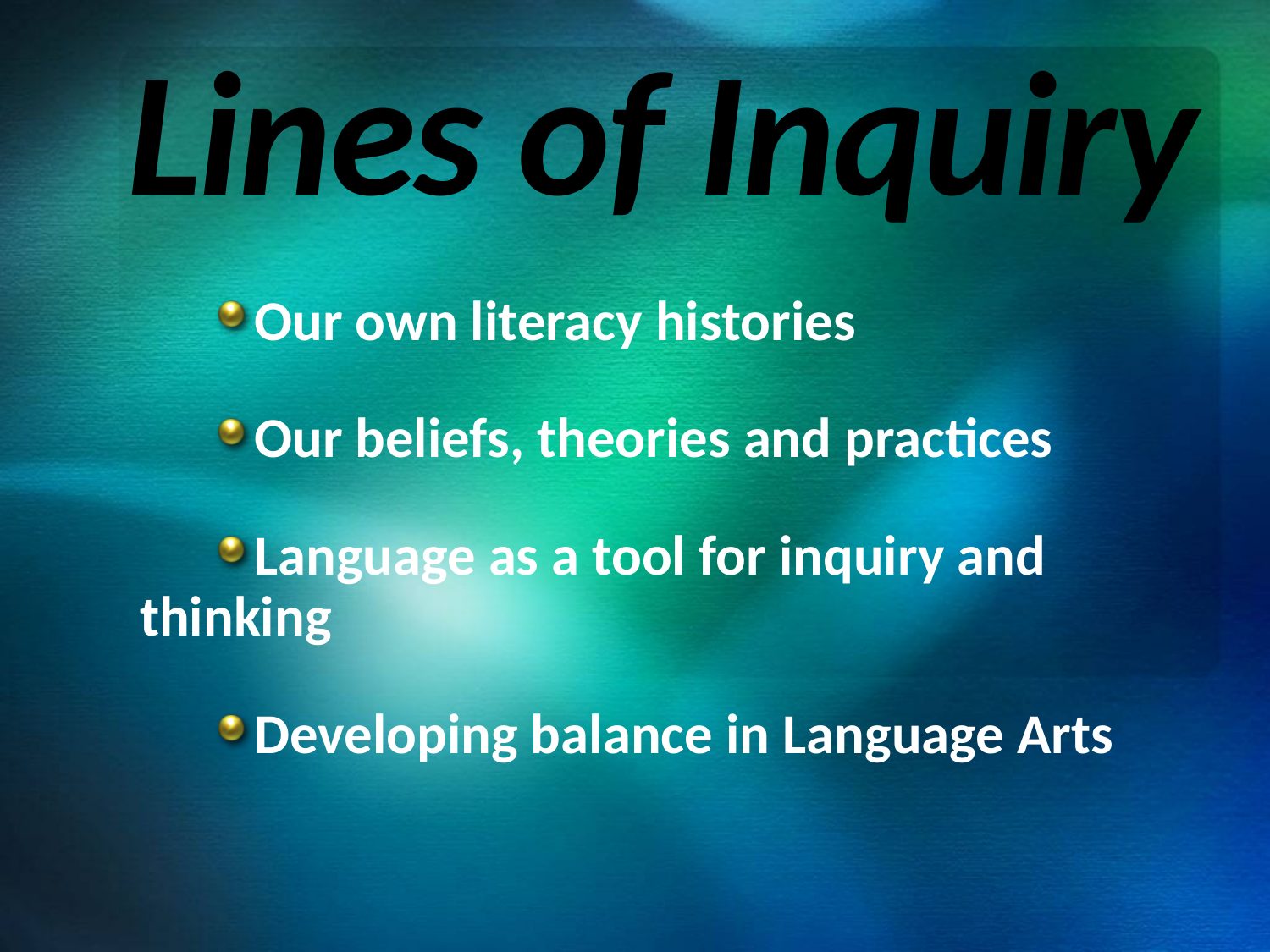

# Lines of Inquiry

Our own literacy histories

Our beliefs, theories and practices

Language as a tool for inquiry and thinking

Developing balance in Language Arts